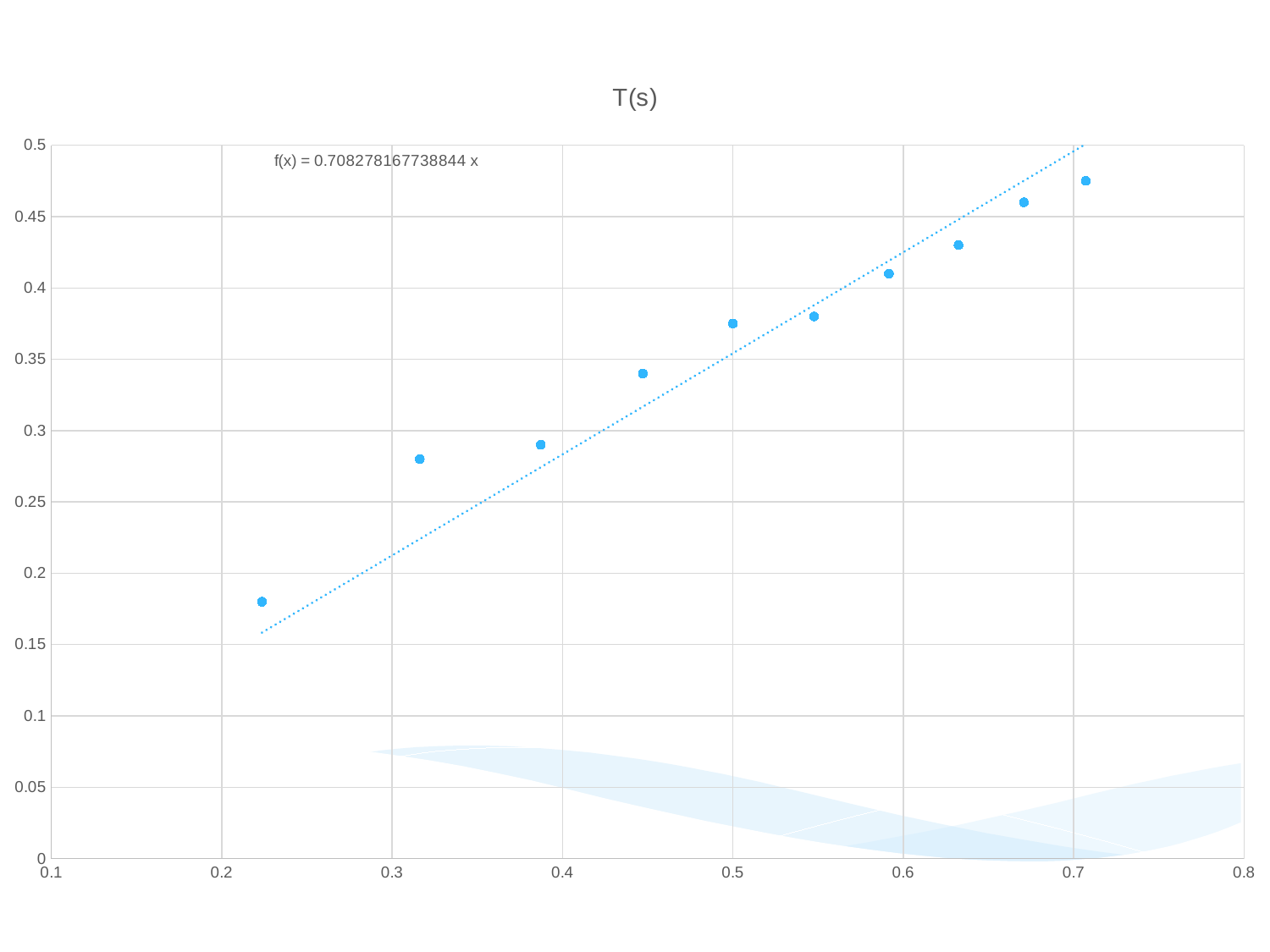

### Chart:

| Category | T(s) |
|---|---|